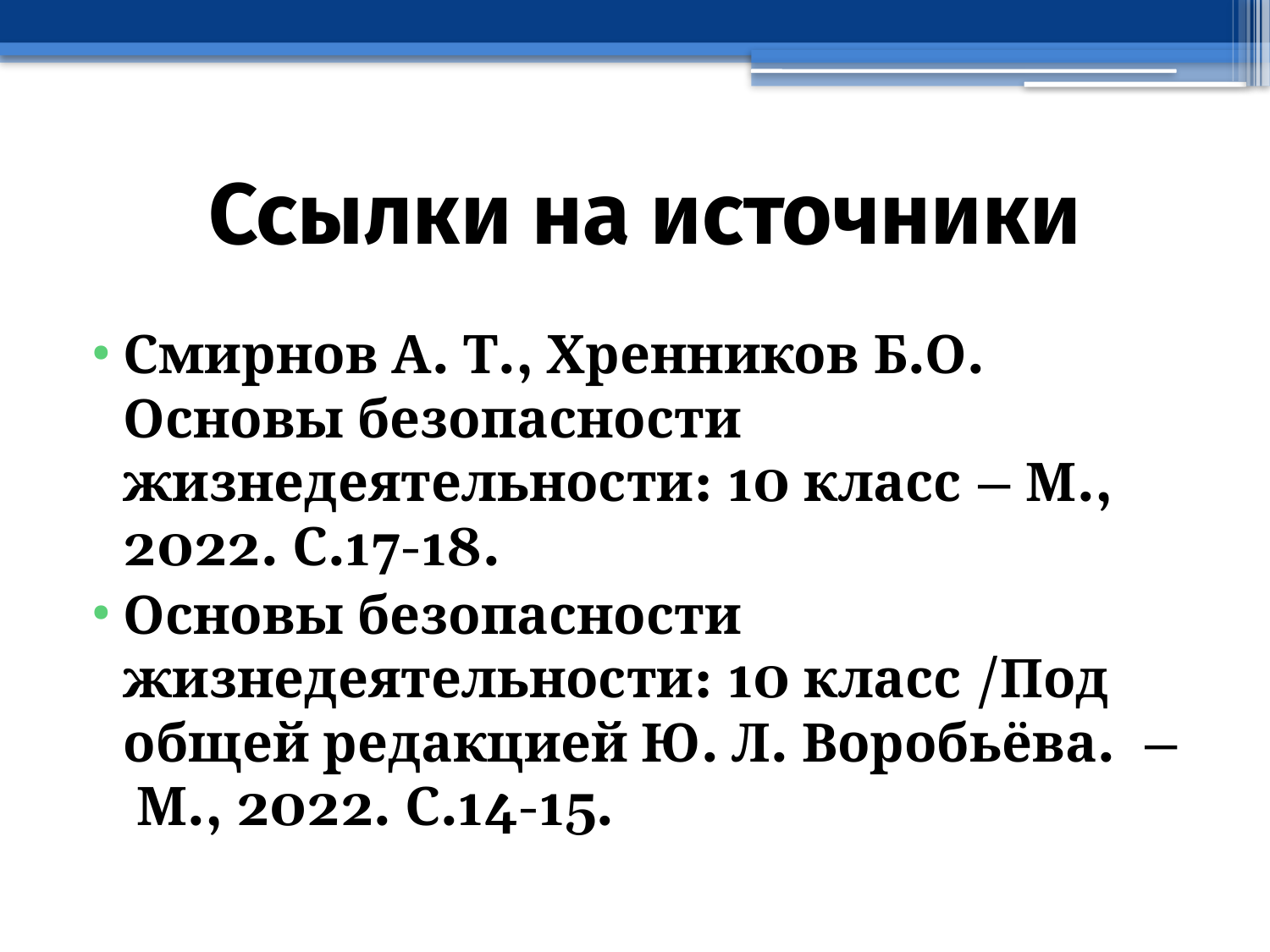

# Ссылки на источники

Смирнов А. Т., Хренников Б.О. Основы безопасности жизнедеятельности: 10 класс – М., 2022. С.17-18.
Основы безопасности жизнедеятельности: 10 класс /Под общей редакцией Ю. Л. Воробьёва.  –  М., 2022. С.14-15.